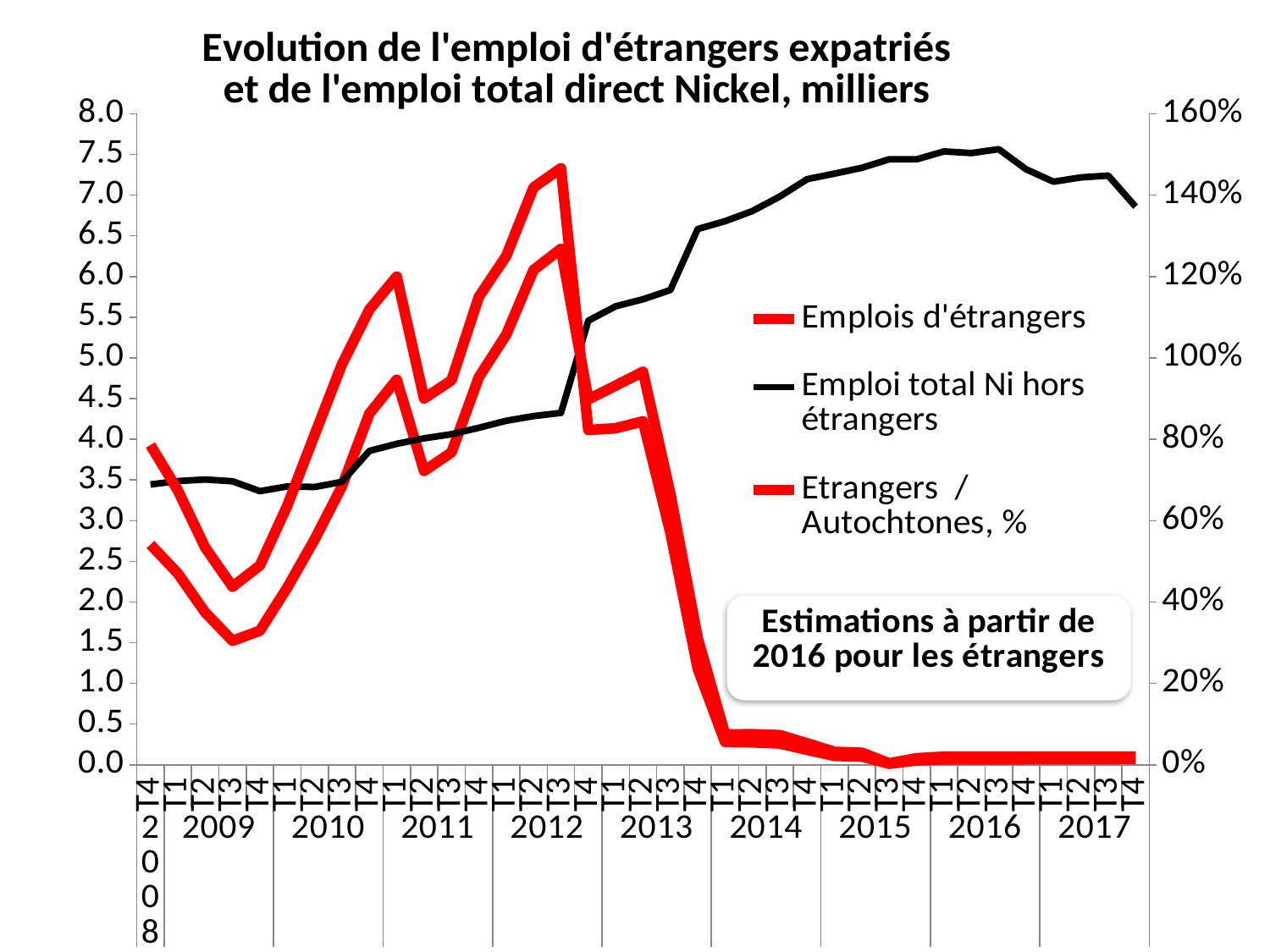

### Chart: Evolution de l'emploi d'étrangers expatriés
et de l'emploi total direct Nickel, milliers

| Category | Emplois d'étrangers | Emploi total Ni hors étrangers | Etrangers  / Autochtones, % |
|---|---|---|---|
| T4 | 2.707 | 3.445 | 0.78577648766328 |
| T1 | 2.351999999999998 | 3.486000000000001 | 0.674698795180723 |
| T2 | 1.872 | 3.505333333333335 | 0.534043362495245 |
| T3 | 1.524 | 3.483333333333334 | 0.437511961722488 |
| T4 | 1.647 | 3.362666666666667 | 0.489789849325932 |
| T1 | 2.178 | 3.420333333333334 | 0.636780040931683 |
| T2 | 2.769 | 3.413666666666667 | 0.811151254760277 |
| T3 | 3.422 | 3.476666666666666 | 0.984276126558006 |
| T4 | 4.314999999999975 | 3.857 | 1.118745138708841 |
| T1 | 4.732 | 3.944333333333333 | 1.199695766077918 |
| T2 | 3.611 | 4.011333333333333 | 0.900199434934353 |
| T3 | 3.838 | 4.061999999999998 | 0.944854751354013 |
| T4 | 4.761999999999999 | 4.141333333333331 | 1.149871216999356 |
| T1 | 5.285 | 4.227333333333333 | 1.250197129790254 |
| T2 | 6.08 | 4.285000000000001 | 1.418903150525087 |
| T3 | 6.34 | 4.323999999999994 | 1.466234967622571 |
| T4 | 4.491 | 5.457333333333337 | 0.82292939164427 |
| T1 | 4.659999999999996 | 5.633999999999998 | 0.827121050763223 |
| T2 | 4.829 | 5.720333333333331 | 0.844181574500321 |
| T3 | 3.33 | 5.833999999999999 | 0.570791909496058 |
| T4 | 1.555 | 6.583333333333333 | 0.23620253164557 |
| T1 | 0.373 | 6.68 | 0.0558383233532934 |
| T2 | 0.375 | 6.804666666666666 | 0.0551092387577153 |
| T3 | 0.365 | 6.98333333333334 | 0.0522673031026253 |
| T4 | 0.264 | 7.195999999999985 | 0.0366870483602001 |
| T1 | 0.159 | 7.264333333333332 | 0.0218877621254531 |
| T2 | 0.148 | 7.336333333333333 | 0.0201735653596256 |
| T3 | 0.018 | 7.441 | 0.0024190297003091 |
| T4 | 0.08 | 7.44 | 0.010752688172043 |
| T1 | 0.1 | 7.537 | 0.0132678784662332 |
| T2 | 0.1 | 7.516999999999999 | 0.0133031794598909 |
| T3 | 0.1 | 7.564999999999984 | 0.0132187706543291 |
| T4 | 0.1 | 7.316999999999997 | 0.0136668033347 |
| T1 | 0.1 | 7.16499999999997 | 0.0139567341242149 |
| T2 | 0.1 | 7.218 | 0.0138542532557495 |
| T3 | 0.1 | 7.24 | 0.0138121546961326 |
| T4 | 0.1 | 6.858 | 0.0145815106445028 |